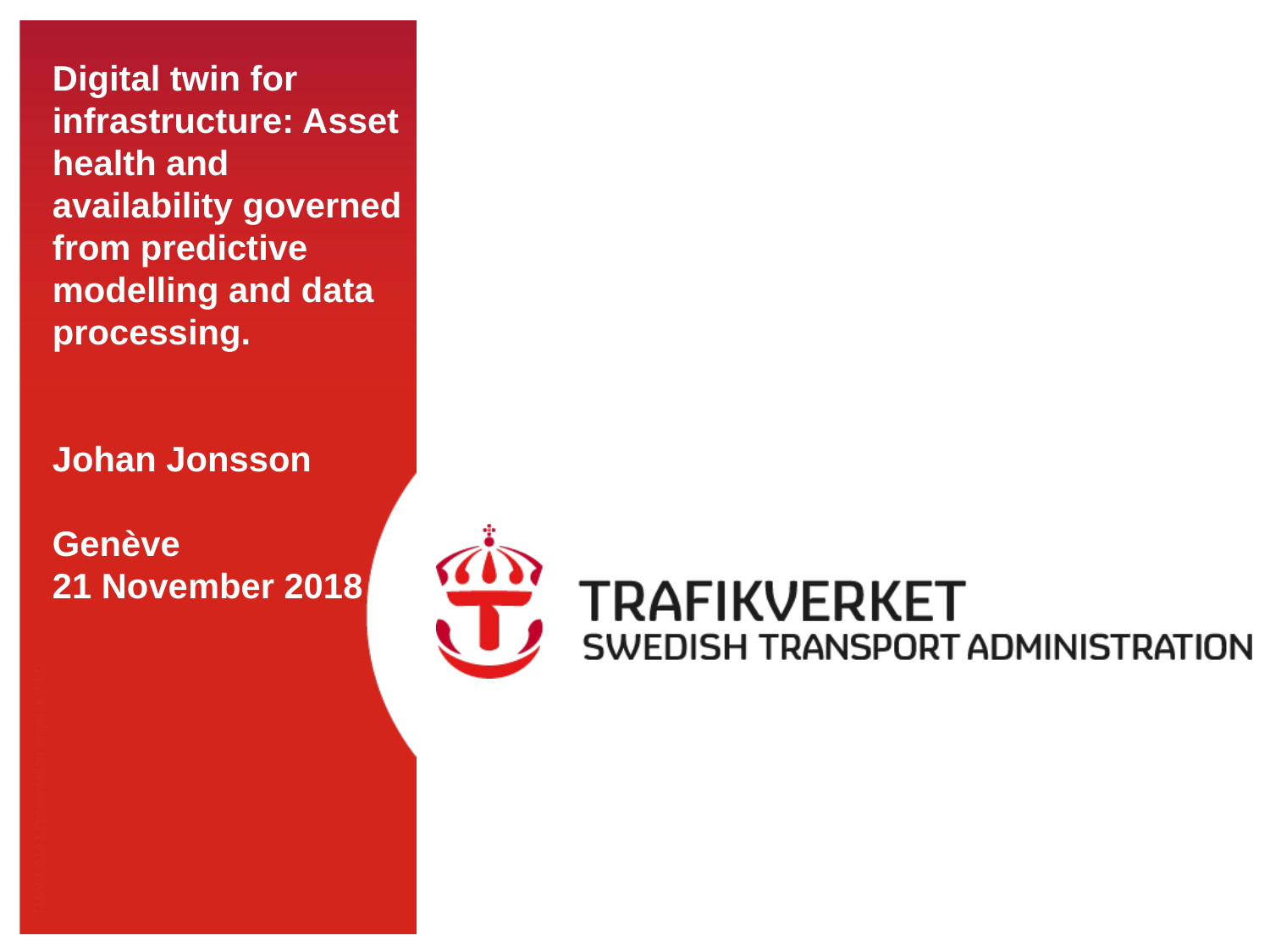

Digital twin for infrastructure: Asset health and availability governed from predictive modelling and data processing.
Johan Jonsson
Genève
21 November 2018